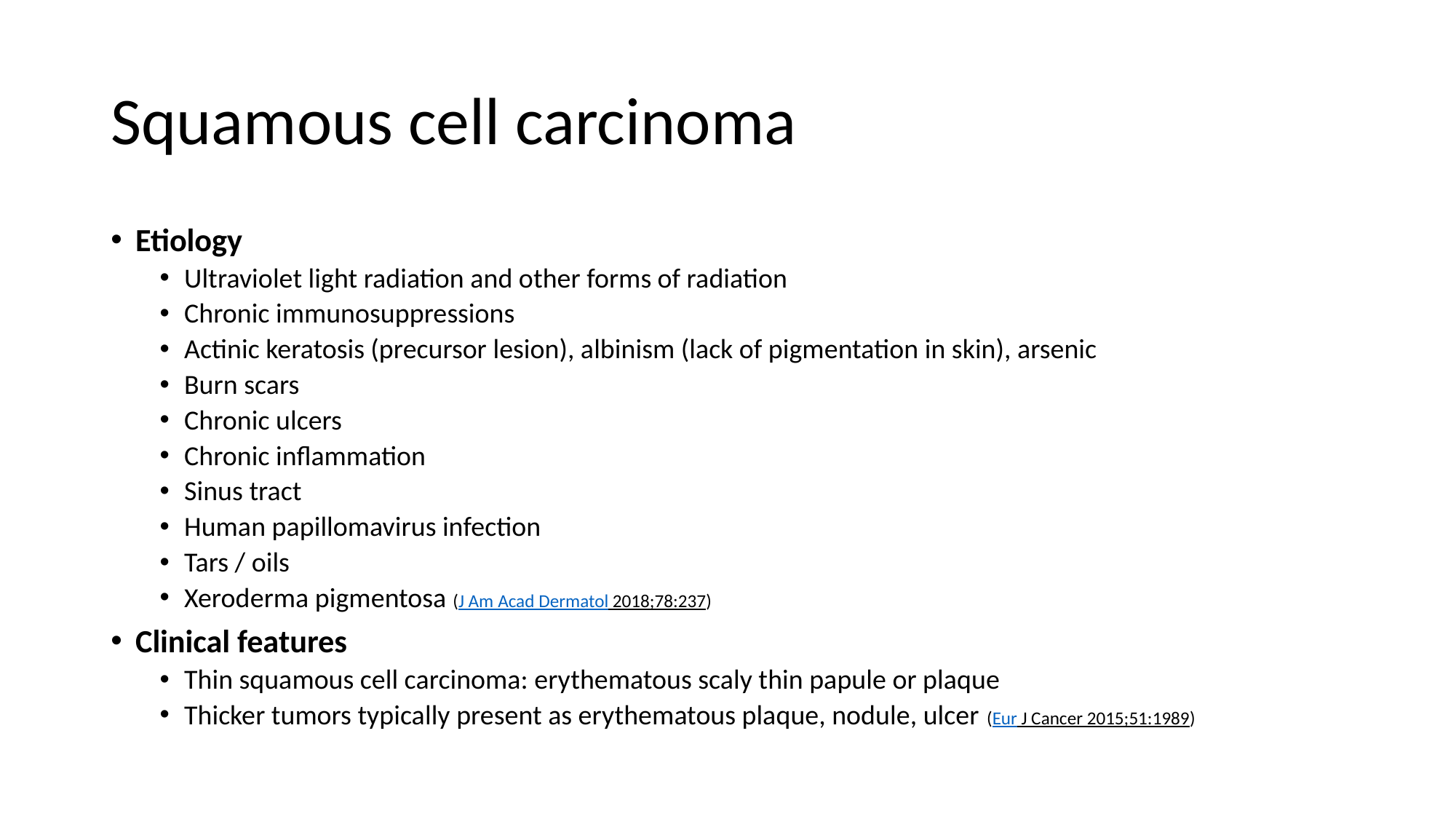

# Squamous cell carcinoma
Etiology
Ultraviolet light radiation and other forms of radiation
Chronic immunosuppressions
Actinic keratosis (precursor lesion), albinism (lack of pigmentation in skin), arsenic
Burn scars
Chronic ulcers
Chronic inflammation
Sinus tract
Human papillomavirus infection
Tars / oils
Xeroderma pigmentosa (J Am Acad Dermatol 2018;78:237)
Clinical features
Thin squamous cell carcinoma: erythematous scaly thin papule or plaque
Thicker tumors typically present as erythematous plaque, nodule, ulcer (Eur J Cancer 2015;51:1989)